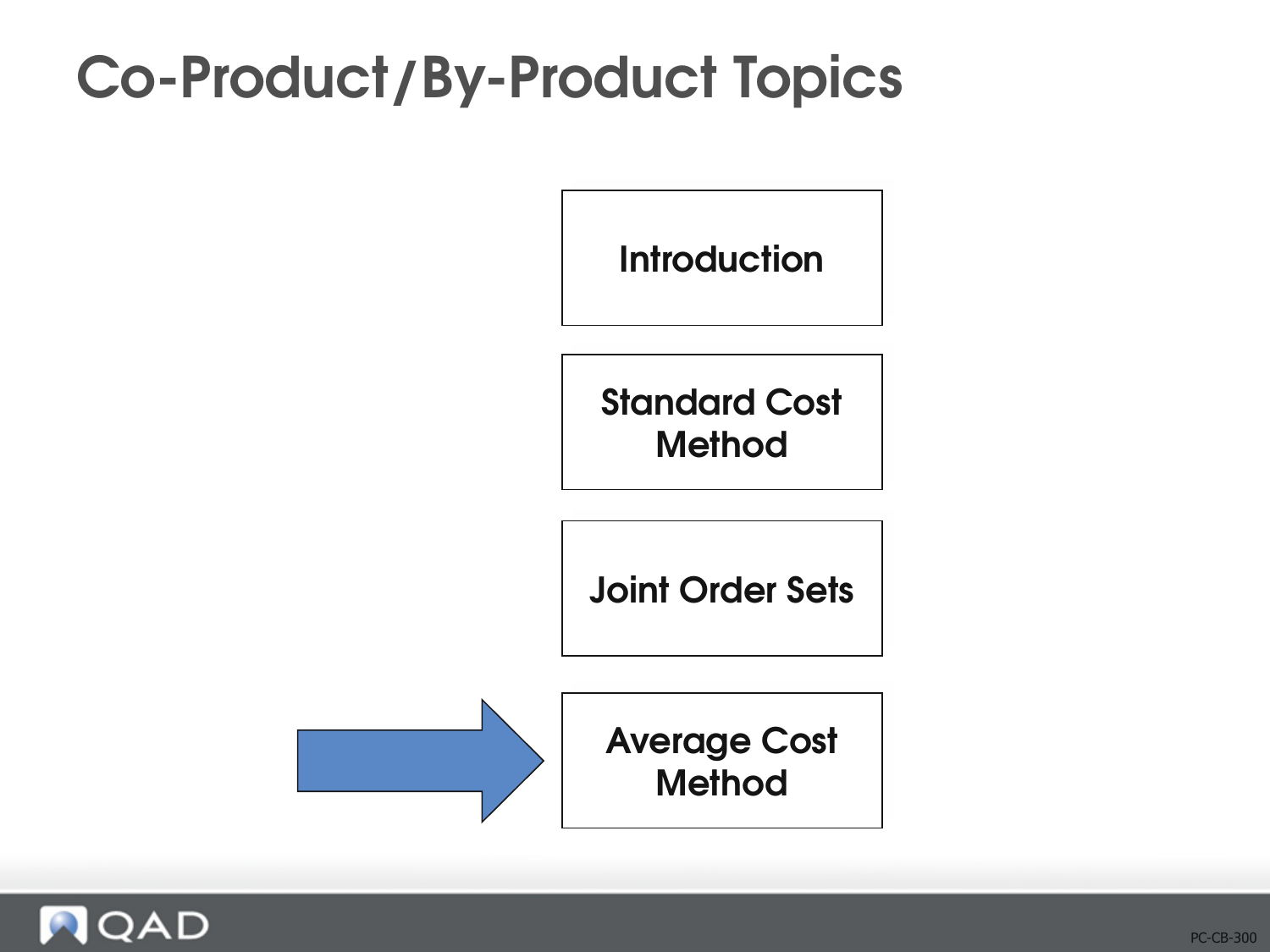

# Co-Product/By-Product Topics
Introduction
Standard Cost Method
Joint Order Sets
Average Cost Method

PC-CB-300